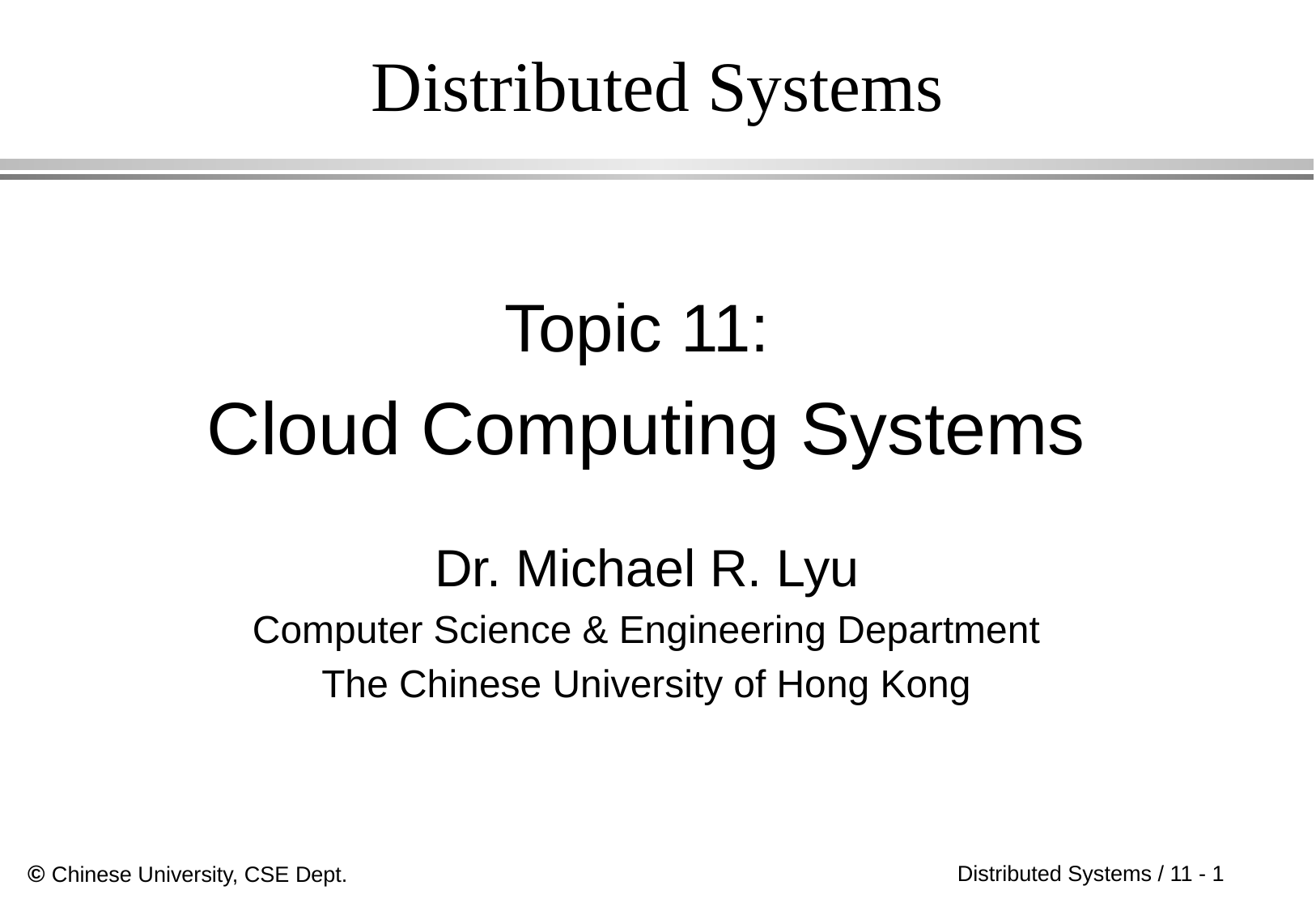

# Distributed Systems

Topic 11:
Cloud Computing Systems

Dr. Michael R. Lyu
Computer Science & Engineering Department
The Chinese University of Hong Kong